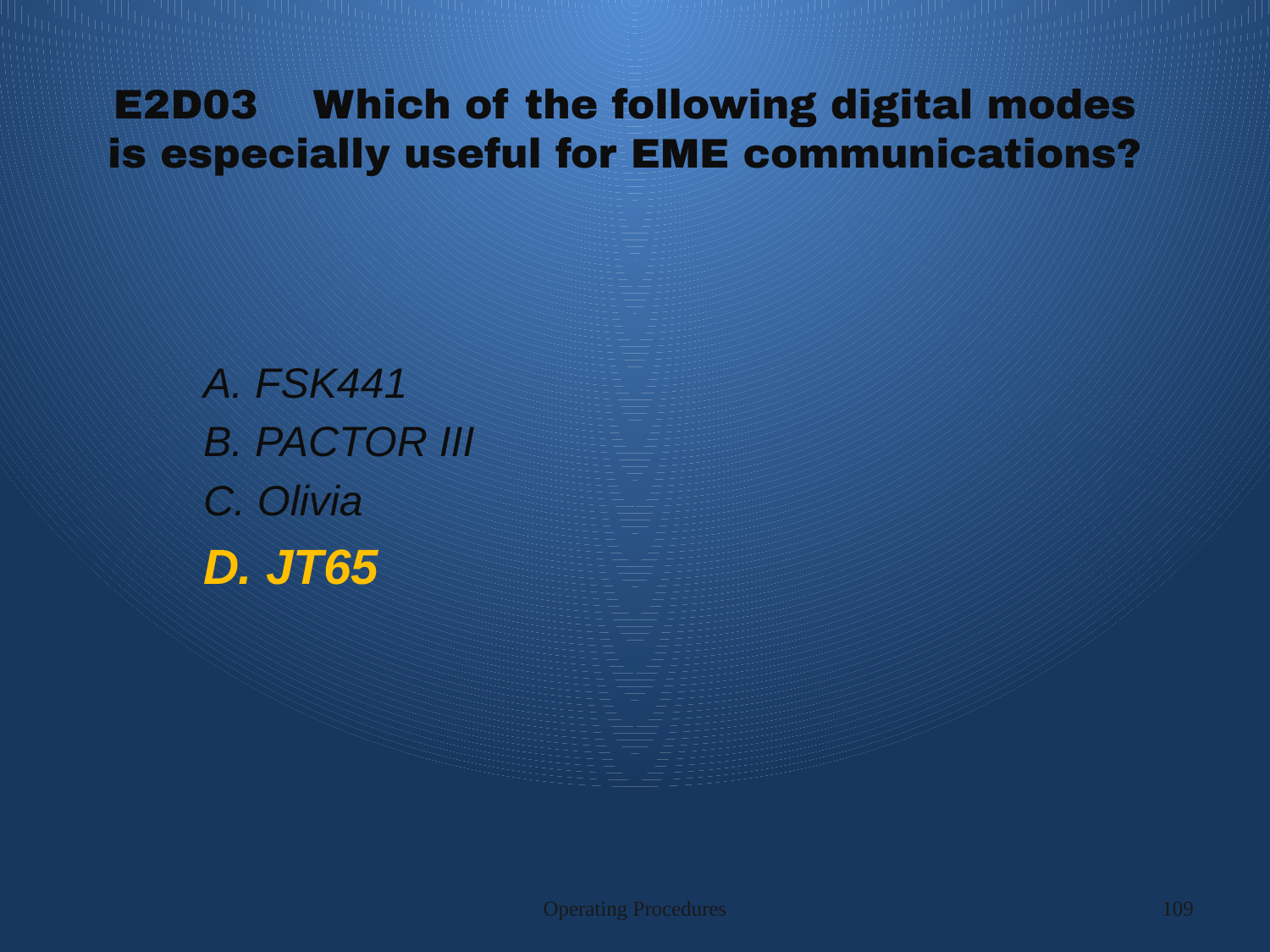

# E2D03    Which of the following digital modes is especially useful for EME communications?
A. FSK441
B. PACTOR III
C. Olivia
D. JT65
Operating Procedures
109